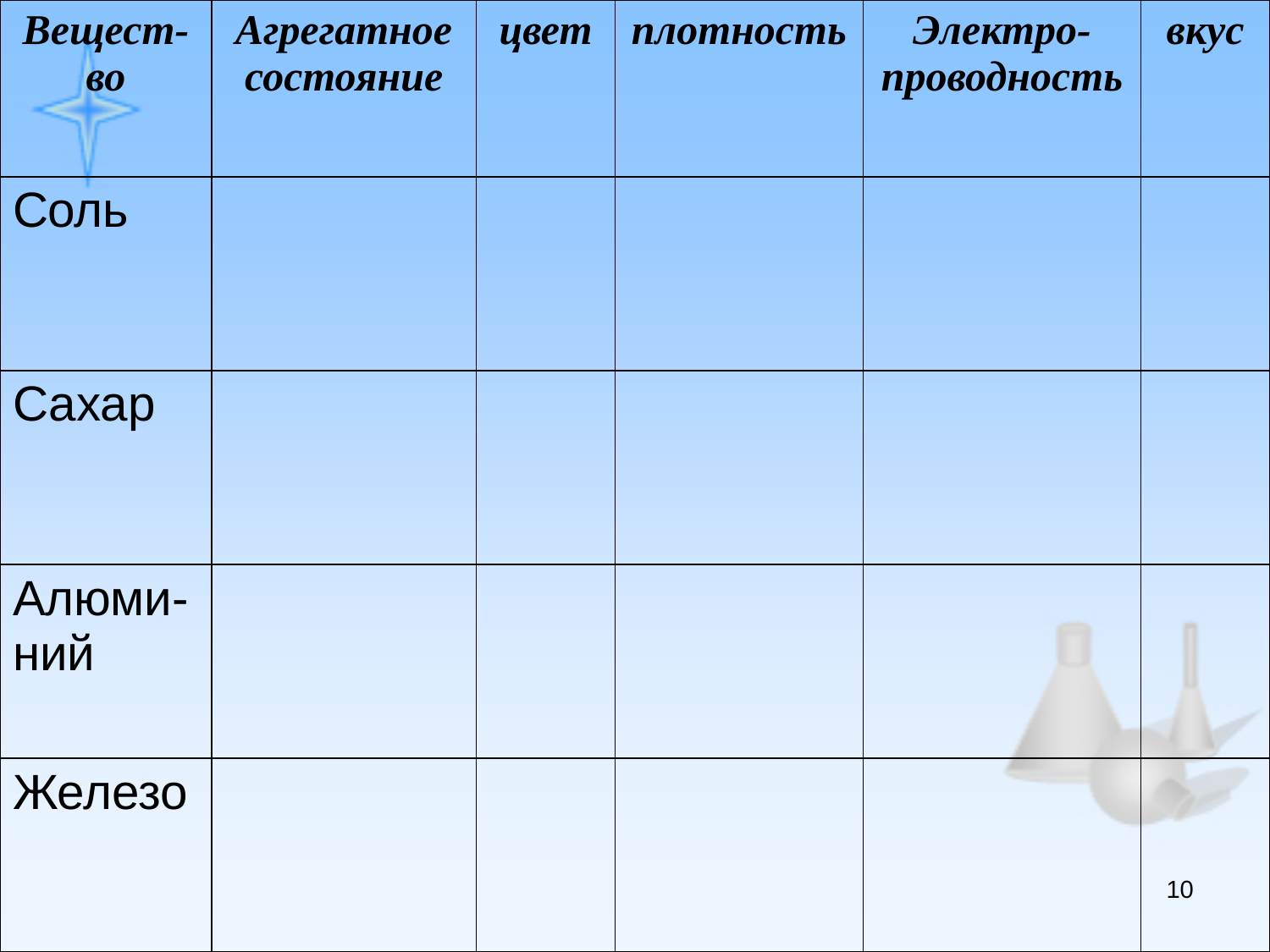

| Вещест-во | Агрегатное состояние | цвет | плотность | Электро-проводность | вкус |
| --- | --- | --- | --- | --- | --- |
| Соль |  |  |  |  |  |
| Сахар |  |  |  |  |  |
| Алюми-ний |  |  |  |  |  |
| Железо |  |  |  |  |  |
10